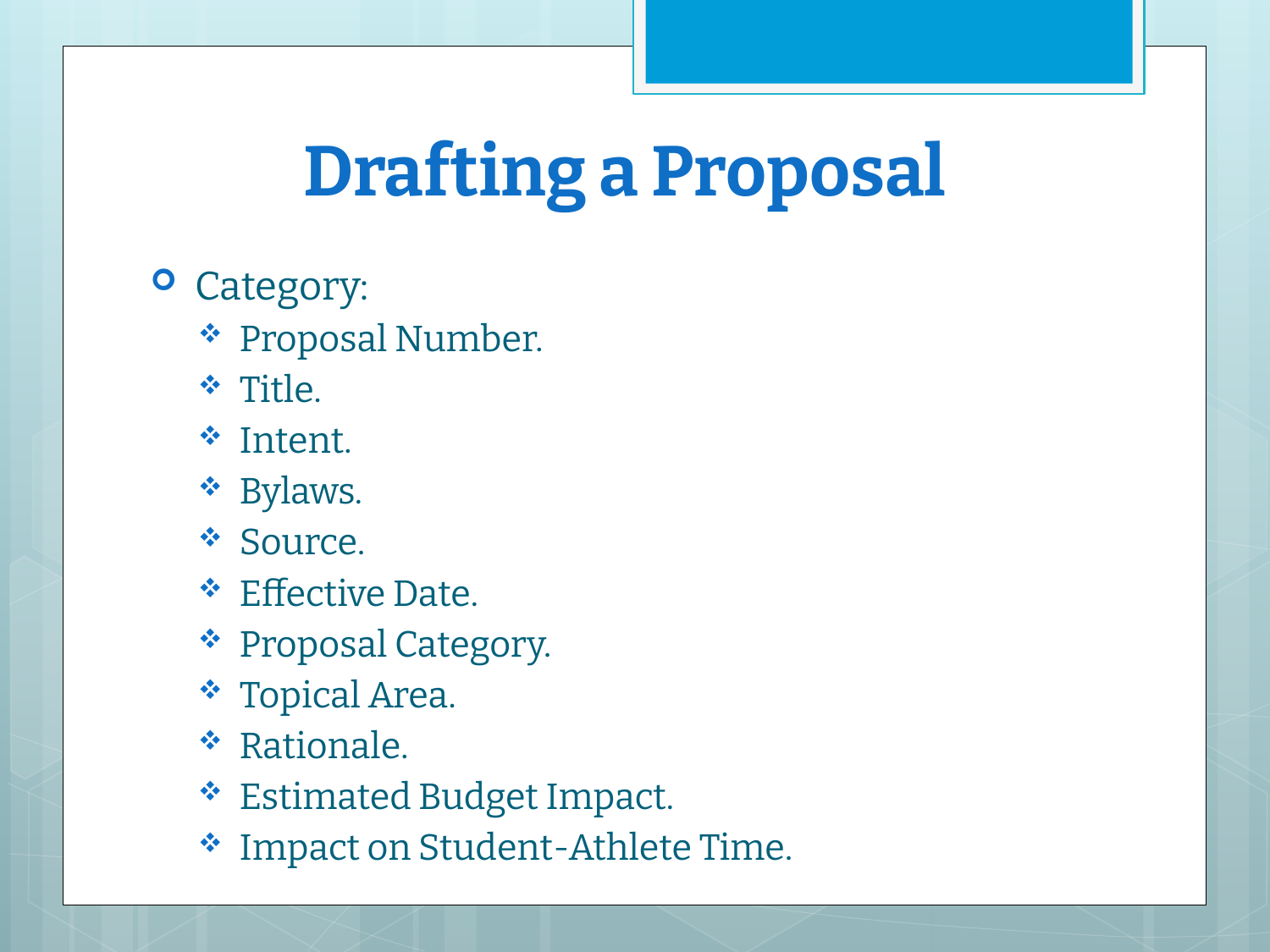

# Drafting a Proposal
Category:
Proposal Number.
Title.
Intent.
Bylaws.
Source.
Effective Date.
Proposal Category.
Topical Area.
Rationale.
Estimated Budget Impact.
Impact on Student-Athlete Time.